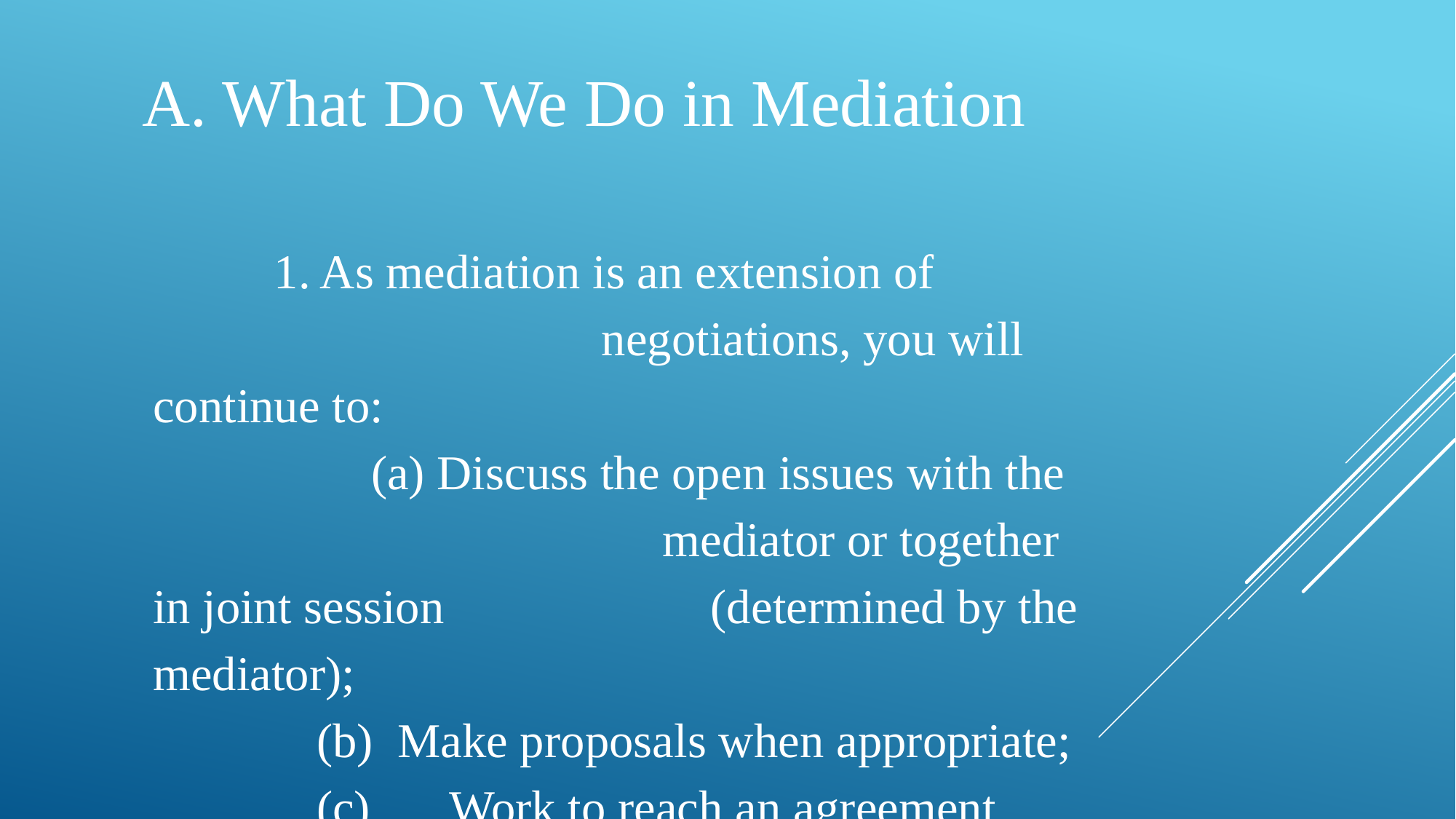

A. What Do We Do in Mediation

	 1. As mediation is an extension of 					 negotiations, you will continue to:
		(a) Discuss the open issues with the 				      mediator or together in joint session 			 (determined by the mediator);
	(b)  Make proposals when appropriate;
	(c)	  Work to reach an agreement.